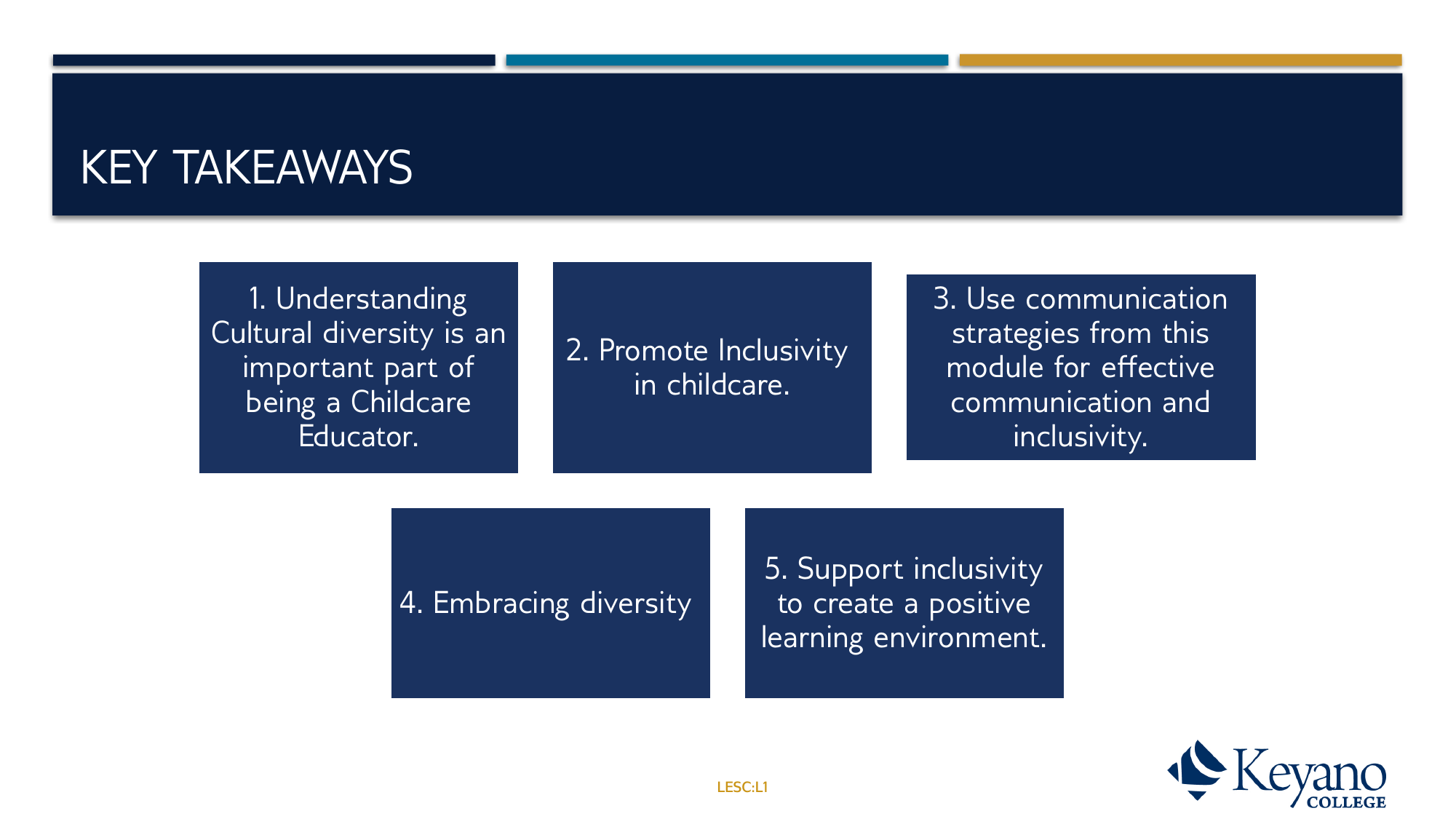

# Key Takeaways
1. Understanding Cultural diversity is an important part of being a Childcare Educator.
2. Promote Inclusivity  in childcare.
3. Use communication strategies from this module for effective communication and inclusivity.
4. Embracing diversity
5. Support inclusivity to create a positive learning environment.
LESC:L1